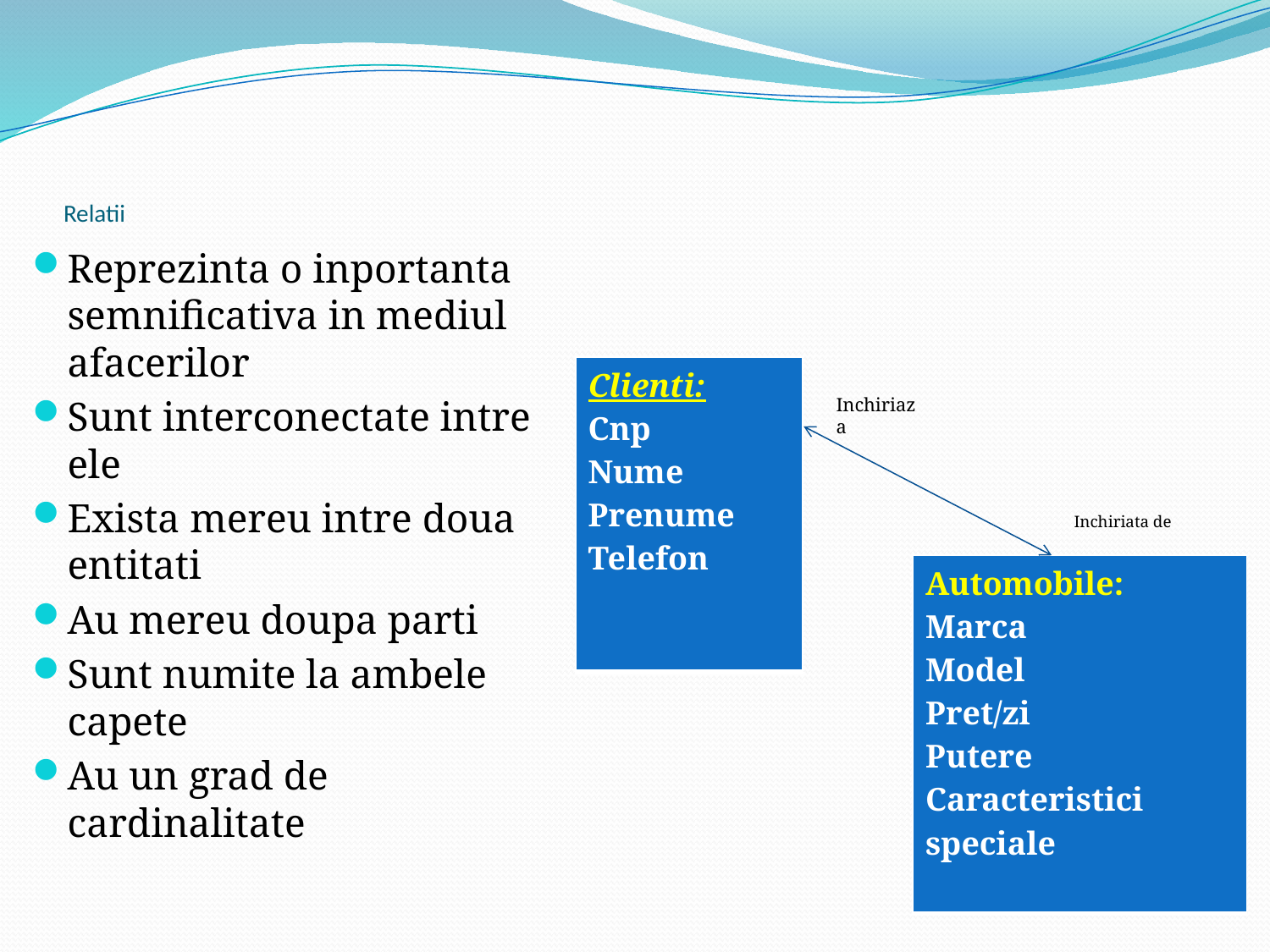

# Relatii
Reprezinta o inportanta semnificativa in mediul afacerilor
Sunt interconectate intre ele
Exista mereu intre doua entitati
Au mereu doupa parti
Sunt numite la ambele capete
Au un grad de cardinalitate
| Clienti: Cnp Nume Prenume Telefon |
| --- |
Inchiriaza
Inchiriata de
| Automobile: Marca Model Pret/zi Putere Caracteristici speciale |
| --- |